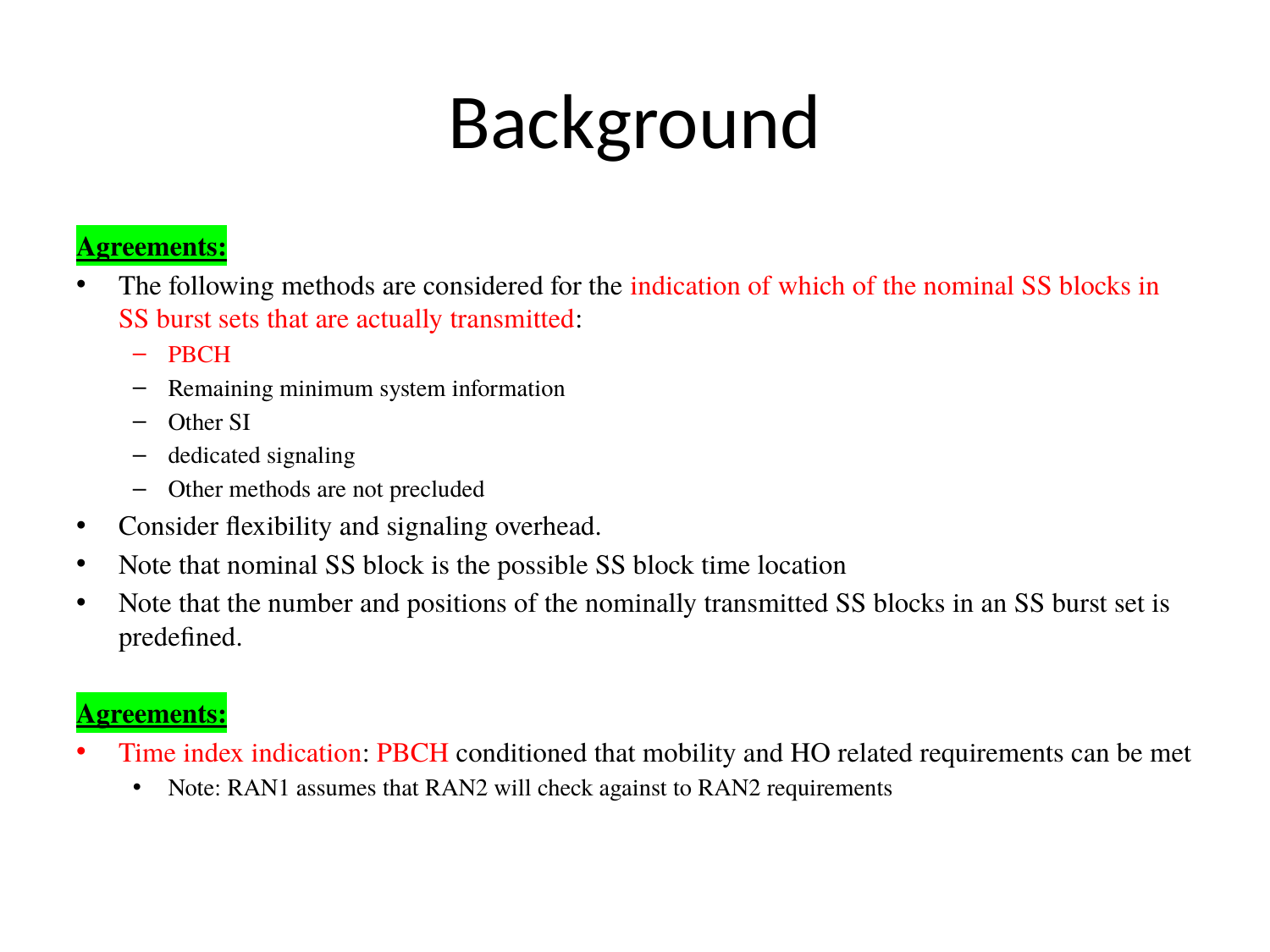

# Background
Agreements:
The following methods are considered for the indication of which of the nominal SS blocks in SS burst sets that are actually transmitted:
PBCH
Remaining minimum system information
Other SI
dedicated signaling
Other methods are not precluded
Consider flexibility and signaling overhead.
Note that nominal SS block is the possible SS block time location
Note that the number and positions of the nominally transmitted SS blocks in an SS burst set is predefined.

Agreements:
Time index indication: PBCH conditioned that mobility and HO related requirements can be met
Note: RAN1 assumes that RAN2 will check against to RAN2 requirements